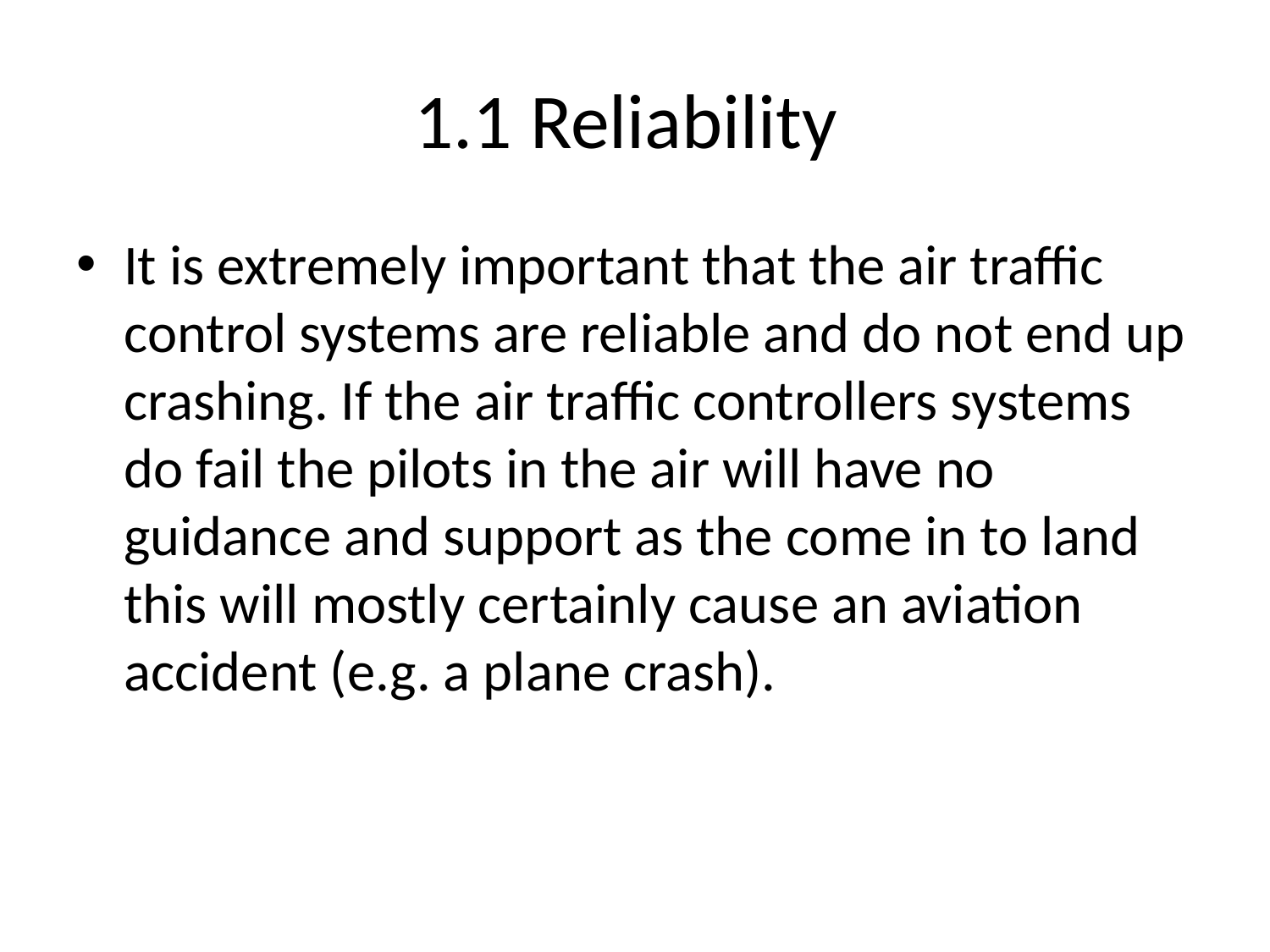

# 1.1 Reliability
It is extremely important that the air traffic control systems are reliable and do not end up crashing. If the air traffic controllers systems do fail the pilots in the air will have no guidance and support as the come in to land this will mostly certainly cause an aviation accident (e.g. a plane crash).